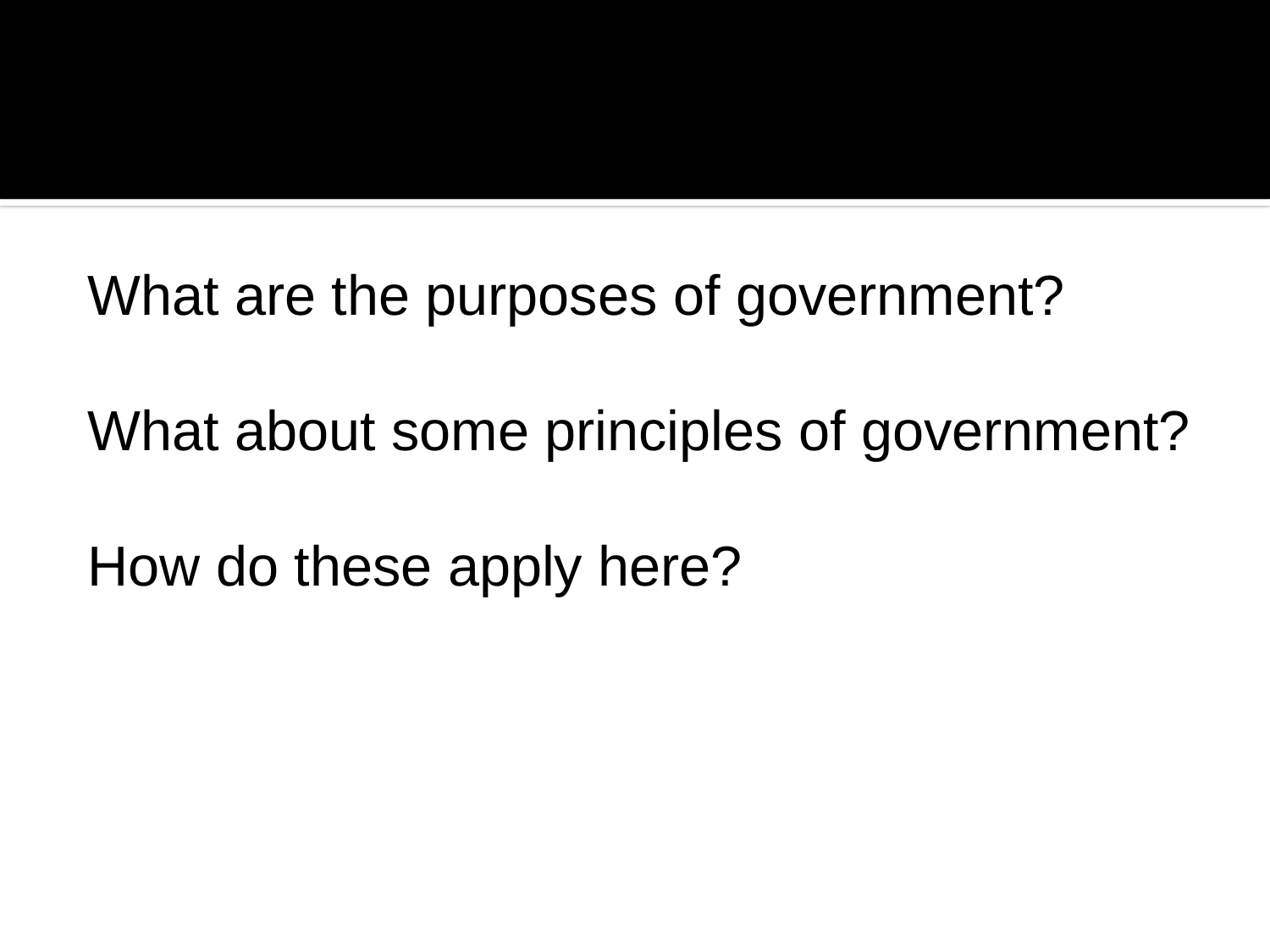

#
What are the purposes of government?

What about some principles of government?

How do these apply here?